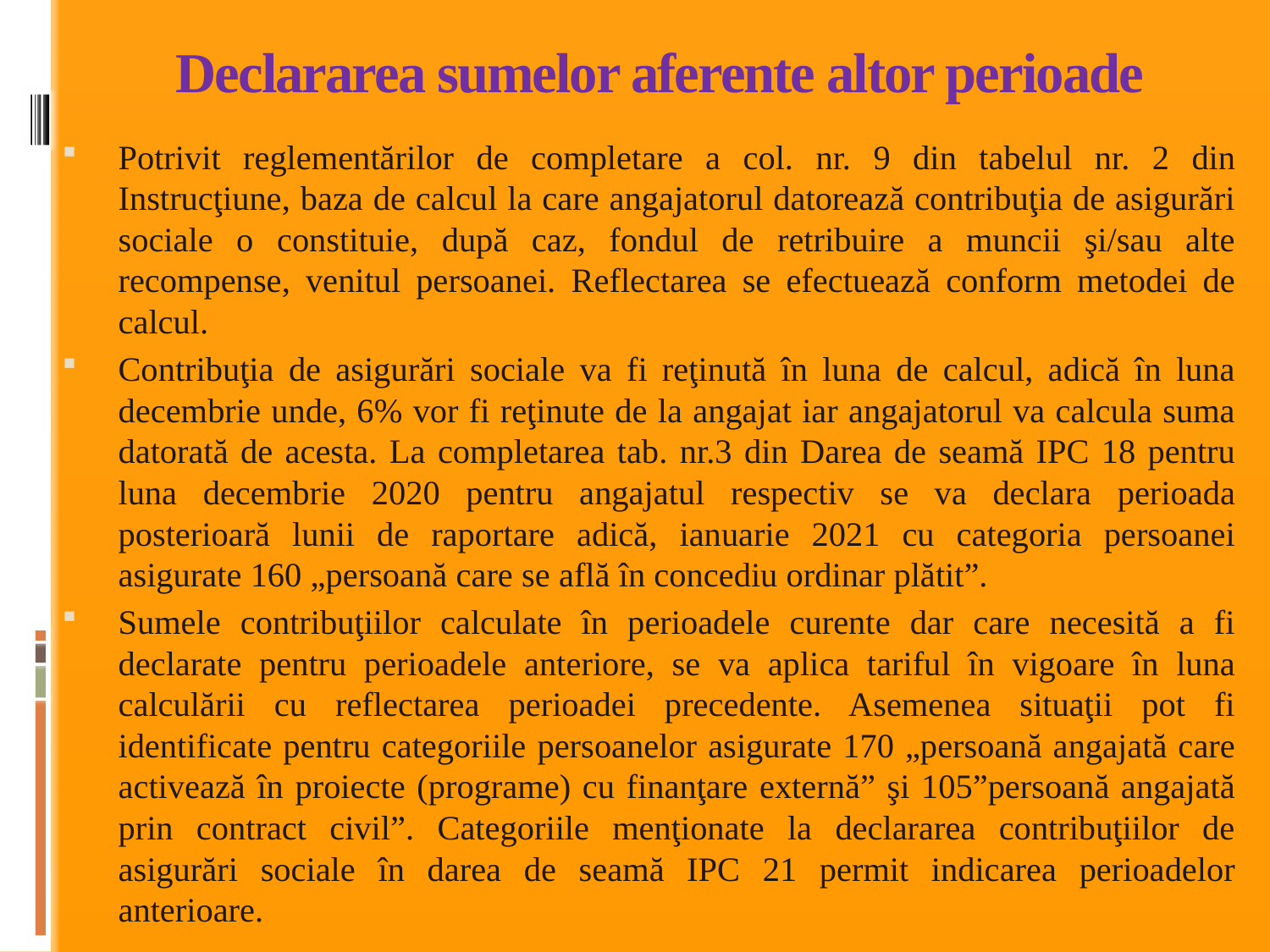

# Declararea sumelor aferente altor perioade
Potrivit reglementărilor de completare a col. nr. 9 din tabelul nr. 2 din Instrucţiune, baza de calcul la care angajatorul datorează contribuţia de asigurări sociale o constituie, după caz, fondul de retribuire a muncii şi/sau alte recompense, venitul persoanei. Reflectarea se efectuează conform metodei de calcul.
Contribuţia de asigurări sociale va fi reţinută în luna de calcul, adică în luna decembrie unde, 6% vor fi reţinute de la angajat iar angajatorul va calcula suma datorată de acesta. La completarea tab. nr.3 din Darea de seamă IPC 18 pentru luna decembrie 2020 pentru angajatul respectiv se va declara perioada posterioară lunii de raportare adică, ianuarie 2021 cu categoria persoanei asigurate 160 „persoană care se află în concediu ordinar plătit”.
Sumele contribuţiilor calculate în perioadele curente dar care necesită a fi declarate pentru perioadele anteriore, se va aplica tariful în vigoare în luna calculării cu reflectarea perioadei precedente. Asemenea situaţii pot fi identificate pentru categoriile persoanelor asigurate 170 „persoană angajată care activează în proiecte (programe) cu finanţare externă” şi 105”persoană angajată prin contract civil”. Categoriile menţionate la declararea contribuţiilor de asigurări sociale în darea de seamă IPC 21 permit indicarea perioadelor anterioare.